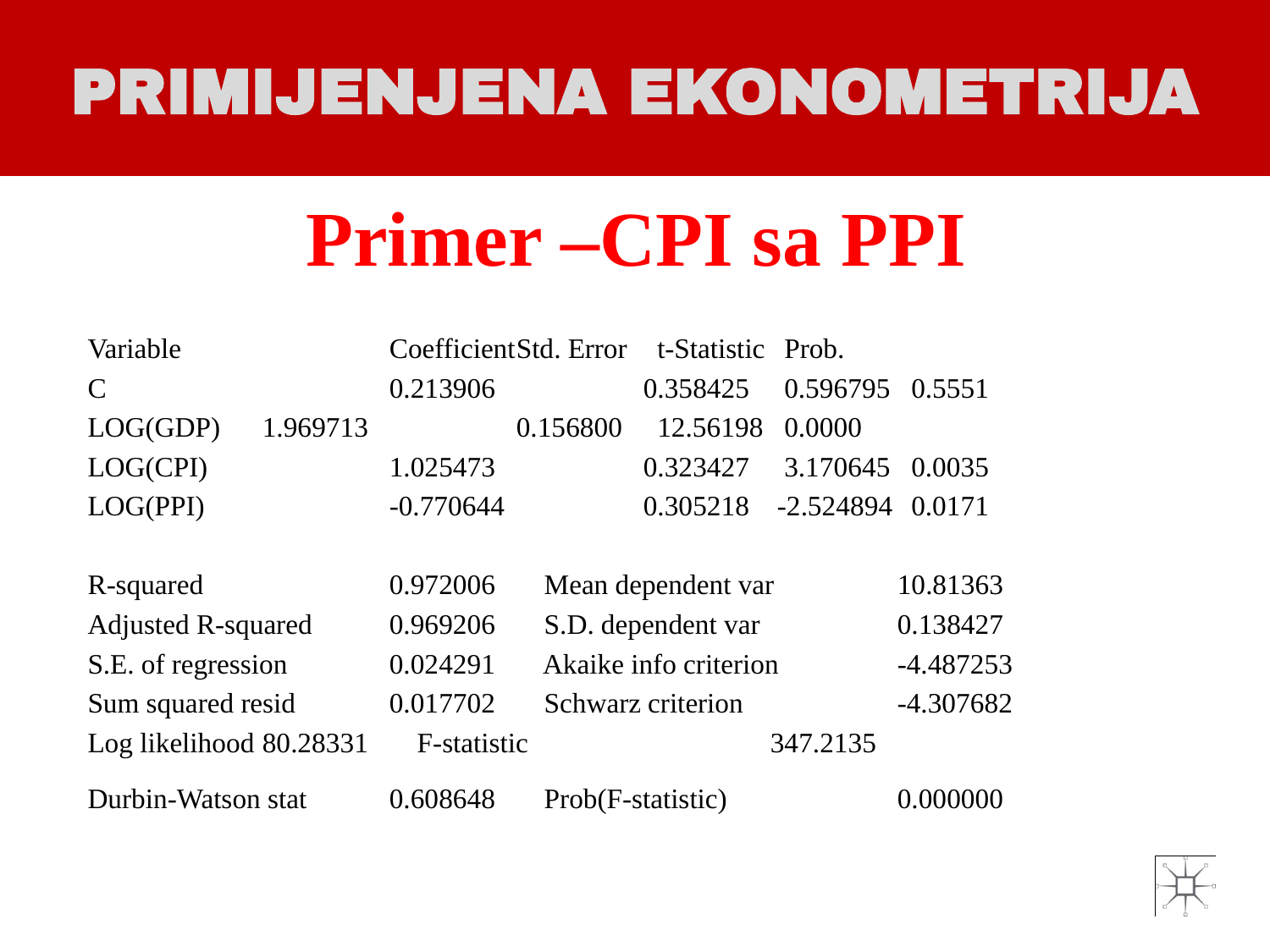

PRIMIJENJENA EKONOMETRIJA
# Primer –CPI sa PPI
Variable		Coefficient	Std. Error	  t-Statistic	  Prob.
C			0.213906		0.358425	  0.596795	  0.5551
LOG(GDP)	1.969713		0.156800	  12.56198	  0.0000
LOG(CPI)		1.025473		0.323427	  3.170645	  0.0035
LOG(PPI)		-0.770644		0.305218	 -2.524894	  0.0171

R-squared		0.972006	    Mean dependent var	10.81363
Adjusted R-squared	0.969206	    S.D. dependent var		0.138427
S.E. of regression	0.024291	    Akaike info criterion	-4.487253
Sum squared resid	0.017702	    Schwarz criterion		-4.307682
Log likelihood	80.28331	    F-statistic		347.2135
Durbin-Watson stat	0.608648	    Prob(F-statistic)		0.000000